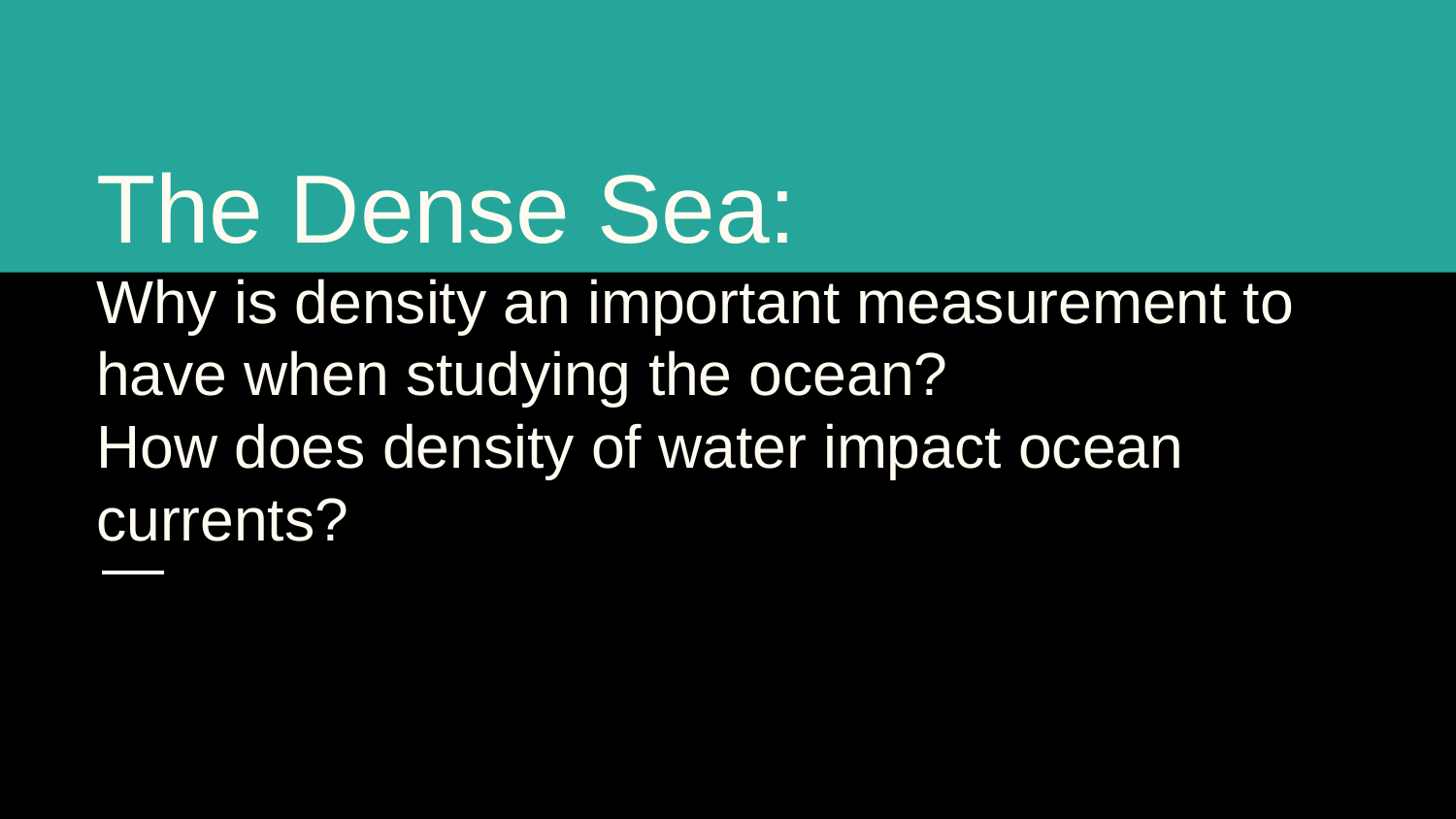

# The Dense Sea:
Why is density an important measurement to have when studying the ocean?
How does density of water impact ocean currents?